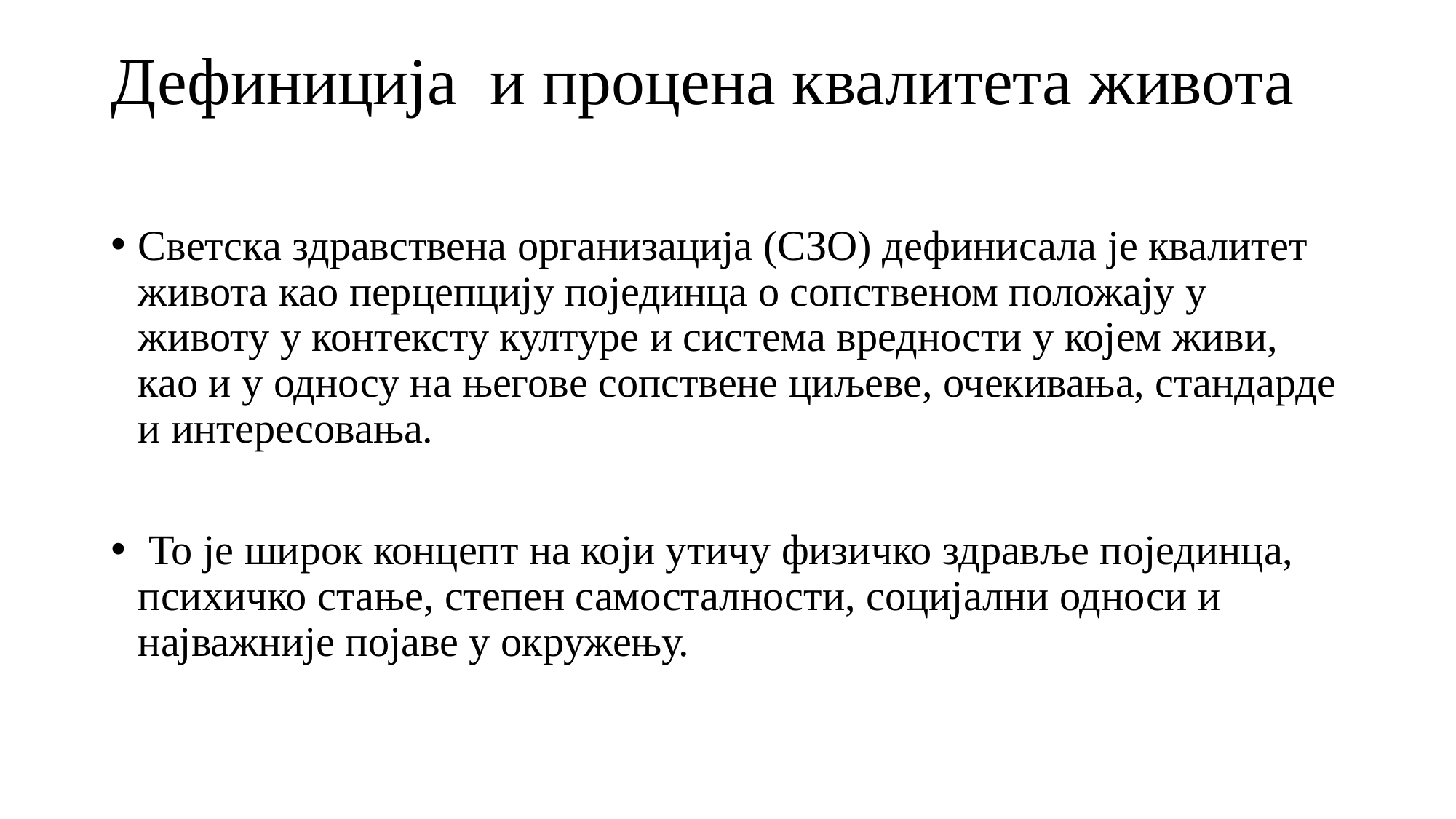

# Дефиниција  и процена квалитета живота
Светска здравствена организација (СЗО) дефинисала је квалитет живота као перцепцију појединца о сопственом положају у животу у контексту културе и система вредности у којем живи, као и у односу на његове сопствене циљеве, очекивања, стандарде и интересовања.

 То је широк концепт на који утичу физичко здравље појединца, психичко стање, степен самосталности, социјални односи и најважније појаве у окружењу.